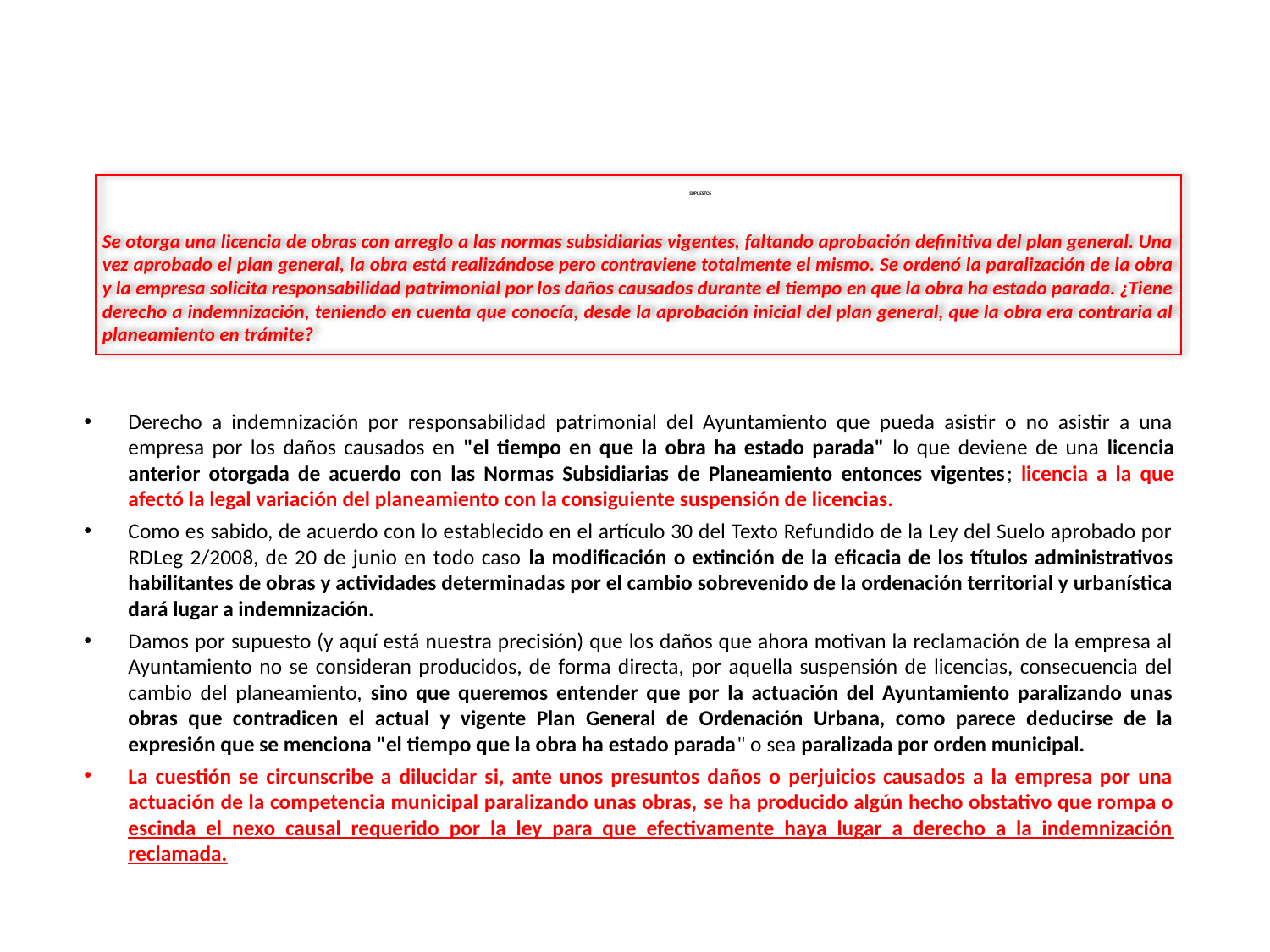

Se otorga una licencia de obras con arreglo a las normas subsidiarias vigentes, faltando aprobación definitiva del plan general. Una vez aprobado el plan general, la obra está realizándose pero contraviene totalmente el mismo. Se ordenó la paralización de la obra y la empresa solicita responsabilidad patrimonial por los daños causados durante el tiempo en que la obra ha estado parada. ¿Tiene derecho a indemnización, teniendo en cuenta que conocía, desde la aprobación inicial del plan general, que la obra era contraria al planeamiento en trámite?

# SUPUESTOS
Derecho a indemnización por responsabilidad patrimonial del Ayuntamiento que pueda asistir o no asistir a una empresa por los daños causados en "el tiempo en que la obra ha estado parada" lo que deviene de una licencia anterior otorgada de acuerdo con las Normas Subsidiarias de Planeamiento entonces vigentes; licencia a la que afectó la legal variación del planeamiento con la consiguiente suspensión de licencias.
Como es sabido, de acuerdo con lo establecido en el artículo 30 del Texto Refundido de la Ley del Suelo aprobado por RDLeg 2/2008, de 20 de junio en todo caso la modificación o extinción de la eficacia de los títulos administrativos habilitantes de obras y actividades determinadas por el cambio sobrevenido de la ordenación territorial y urbanística dará lugar a indemnización.
Damos por supuesto (y aquí está nuestra precisión) que los daños que ahora motivan la reclamación de la empresa al Ayuntamiento no se consideran producidos, de forma directa, por aquella suspensión de licencias, consecuencia del cambio del planeamiento, sino que queremos entender que por la actuación del Ayuntamiento paralizando unas obras que contradicen el actual y vigente Plan General de Ordenación Urbana, como parece deducirse de la expresión que se menciona "el tiempo que la obra ha estado parada" o sea paralizada por orden municipal.
La cuestión se circunscribe a dilucidar si, ante unos presuntos daños o perjuicios causados a la empresa por una actuación de la competencia municipal paralizando unas obras, se ha producido algún hecho obstativo que rompa o escinda el nexo causal requerido por la ley para que efectivamente haya lugar a derecho a la indemnización reclamada.